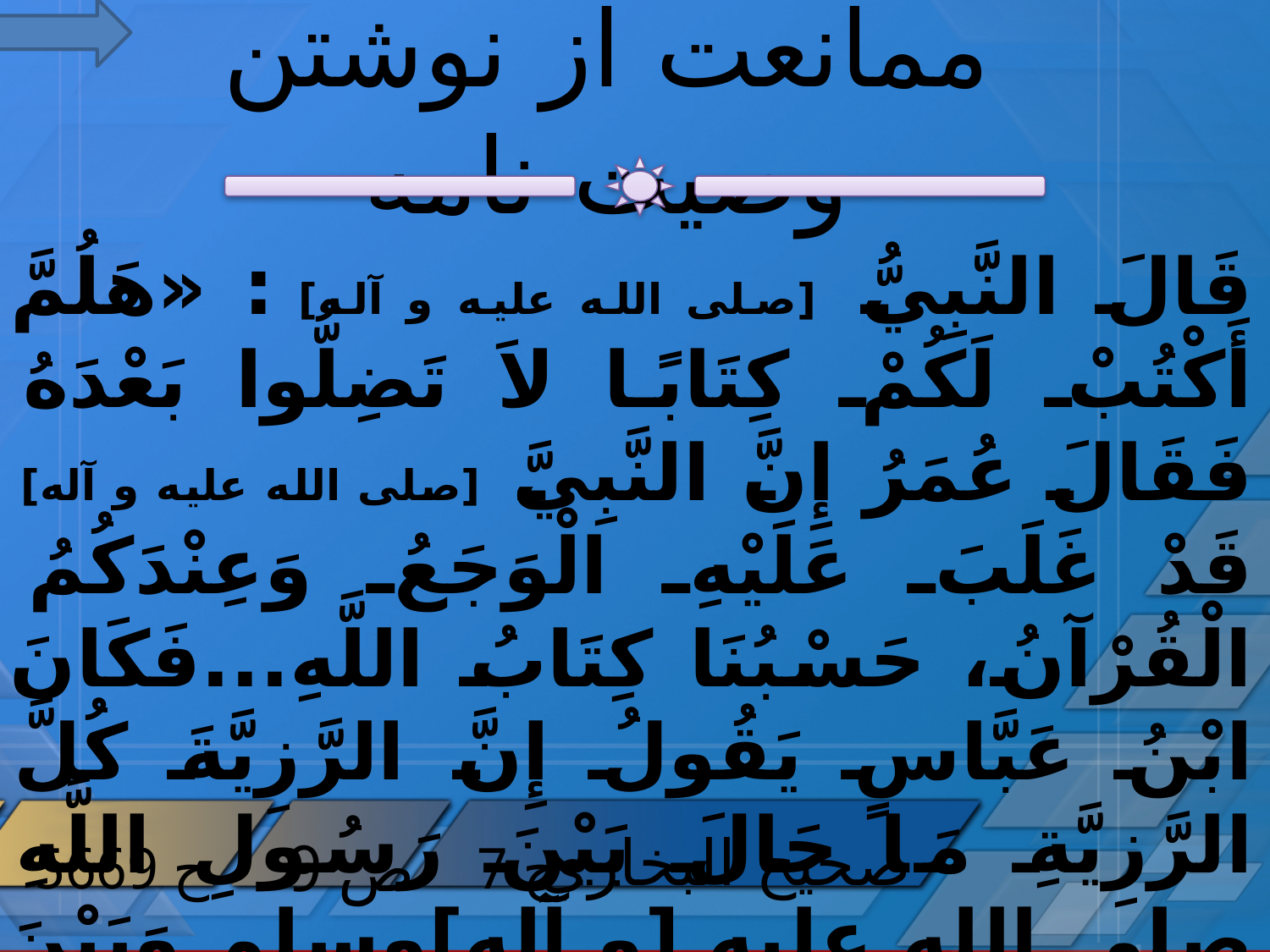

# ممانعت از نوشتن وصيت نامه

قَالَ النَّبِيُّ [صلی الله علیه و آله] : «هَلُمَّ أَكْتُبْ لَكُمْ كِتَابًا لاَ تَضِلُّوا بَعْدَهُ فَقَالَ عُمَرُ إِنَّ النَّبِيَّ [صلی الله علیه و آله]  قَدْ غَلَبَ عَلَيْهِ الْوَجَعُ وَعِنْدَكُمُ الْقُرْآنُ، حَسْبُنَا كِتَابُ اللَّهِ...فَكَانَ ابْنُ عَبَّاسٍ يَقُولُ إِنَّ الرَّزِيَّةَ كُلَّ الرَّزِيَّةِ مَا حَالَ بَيْنَ رَسُولِ اللَّهِ صلى الله عليه [و آله]وسلم وَبَيْنَ أَنْ يَكْتُبَ لَهُمْ ذَلِكَ الْكِتَابَ مِنِ اخْتِلاَفِهِمْ وَلَغَطِهِمْ.
صحيح البخاري
ص 9
ح 5669
ج 7